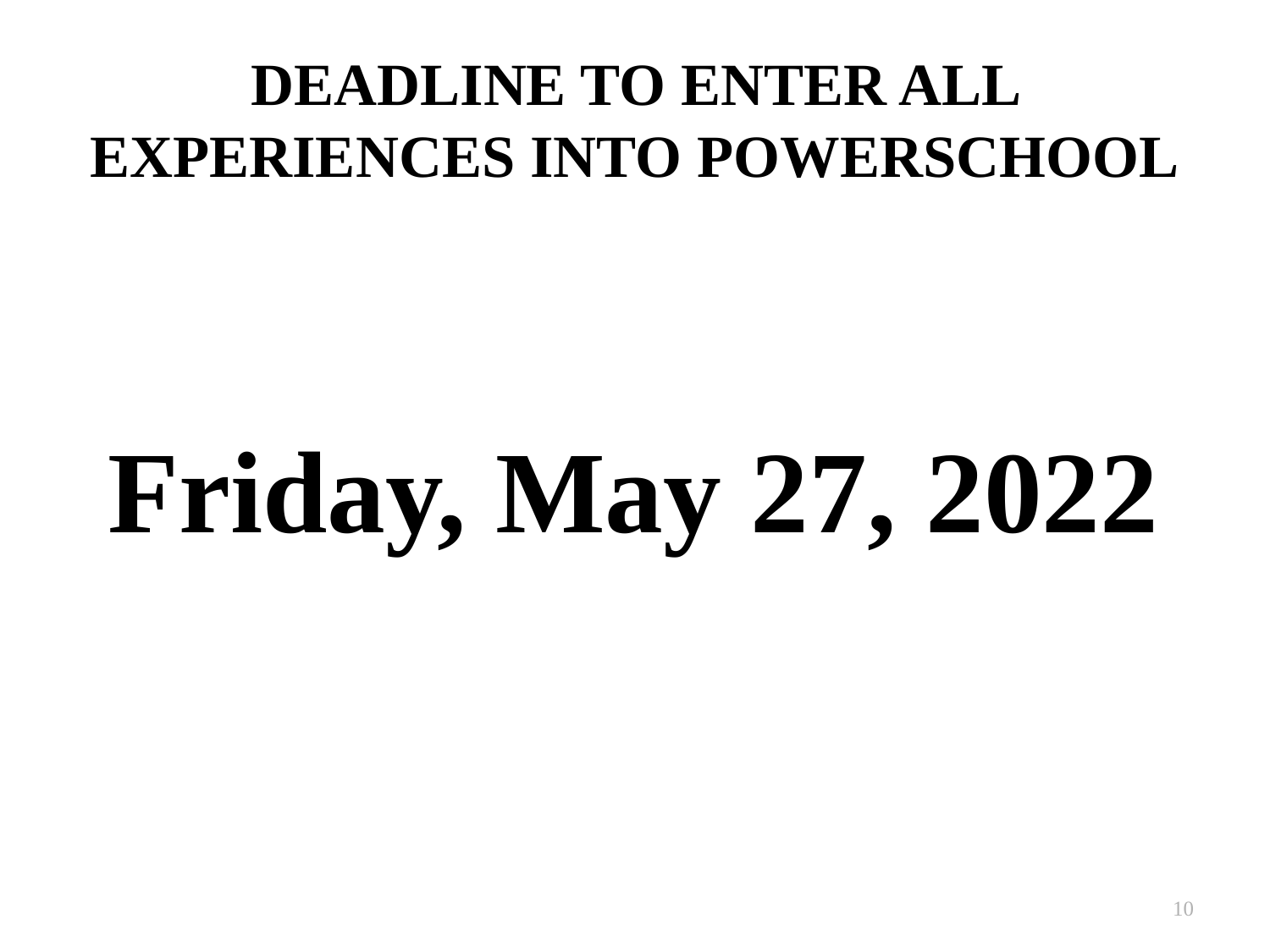

# Deadline to enter all experiences into PowerSchool

 Friday, May 27, 2022
10